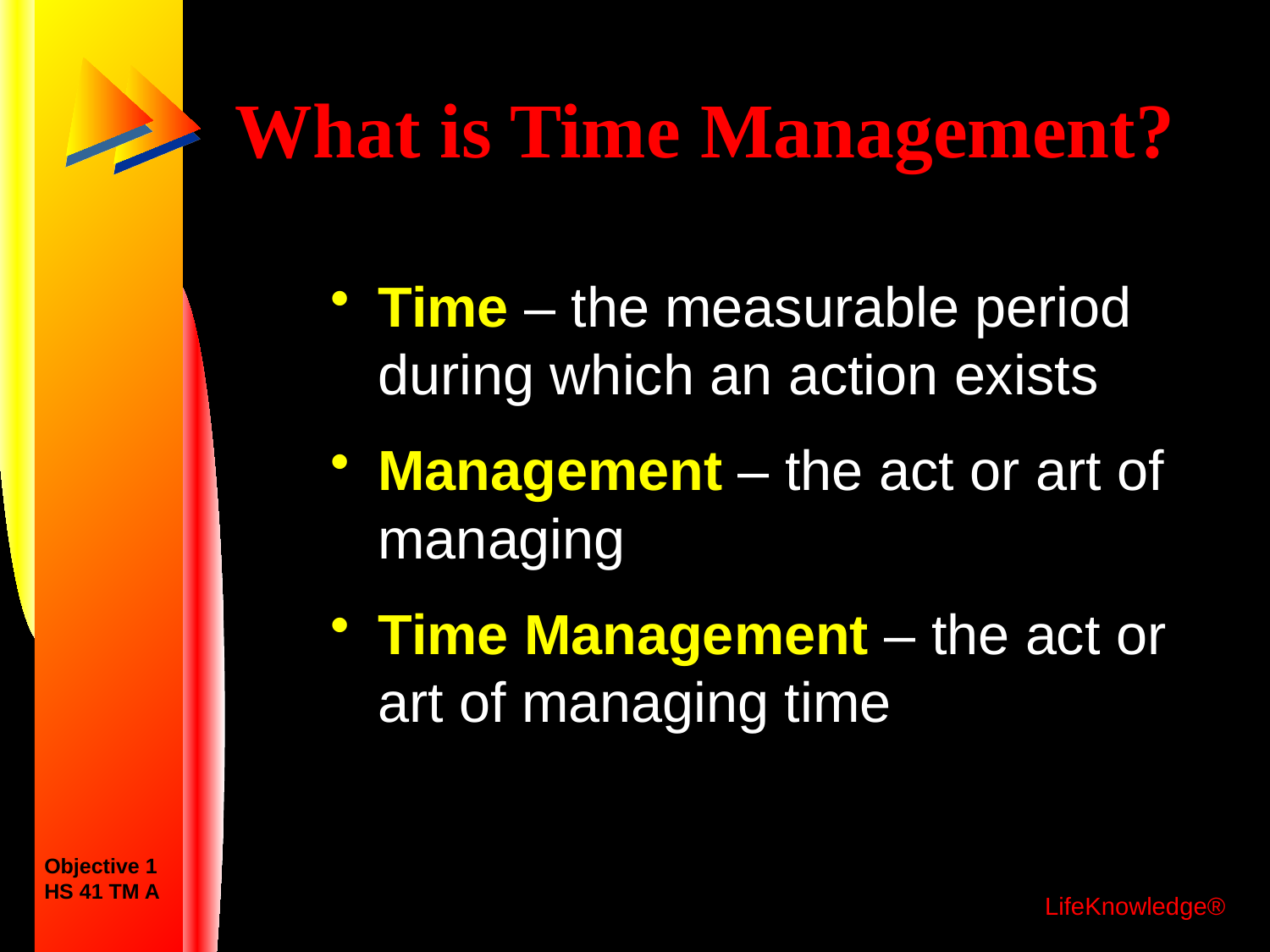

# What is Time Management?
Time – the measurable period during which an action exists
Management – the act or art of managing
Time Management – the act or art of managing time
Objective 1
HS 41 TM A
LifeKnowledge®